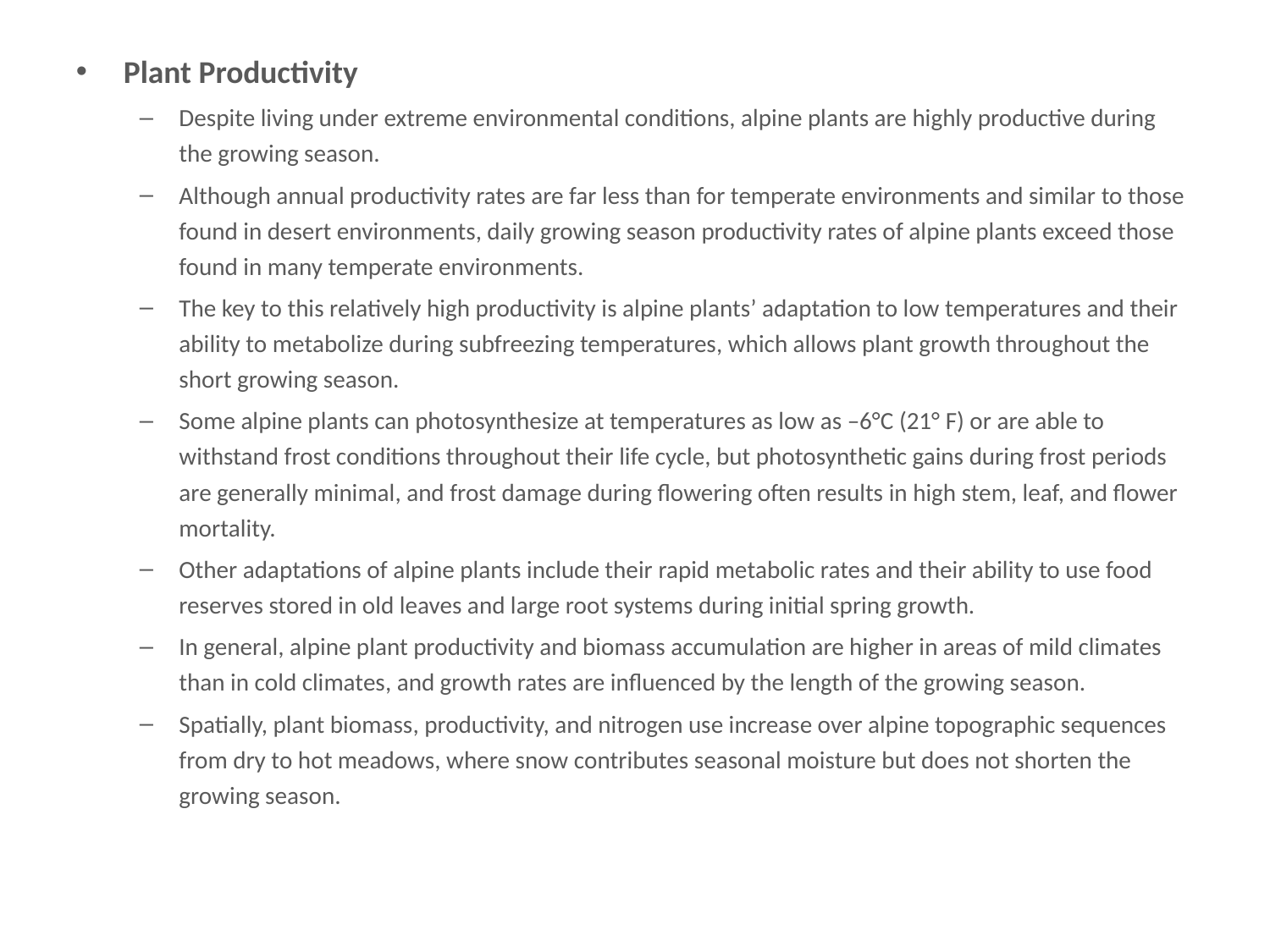

# Plant Productivity
Plant Productivity
Despite living under extreme environmental conditions, alpine plants are highly productive during the growing season.
Although annual productivity rates are far less than for temperate environments and similar to those found in desert environments, daily growing season productivity rates of alpine plants exceed those found in many temperate environments.
The key to this relatively high productivity is alpine plants’ adaptation to low temperatures and their ability to metabolize during subfreezing temperatures, which allows plant growth throughout the short growing season.
Some alpine plants can photosynthesize at temperatures as low as –6°C (21° F) or are able to withstand frost conditions throughout their life cycle, but photosynthetic gains during frost periods are generally minimal, and frost damage during flowering often results in high stem, leaf, and flower mortality.
Other adaptations of alpine plants include their rapid metabolic rates and their ability to use food reserves stored in old leaves and large root systems during initial spring growth.
In general, alpine plant productivity and biomass accumulation are higher in areas of mild climates than in cold climates, and growth rates are influenced by the length of the growing season.
Spatially, plant biomass, productivity, and nitrogen use increase over alpine topographic sequences from dry to hot meadows, where snow contributes seasonal moisture but does not shorten the growing season.